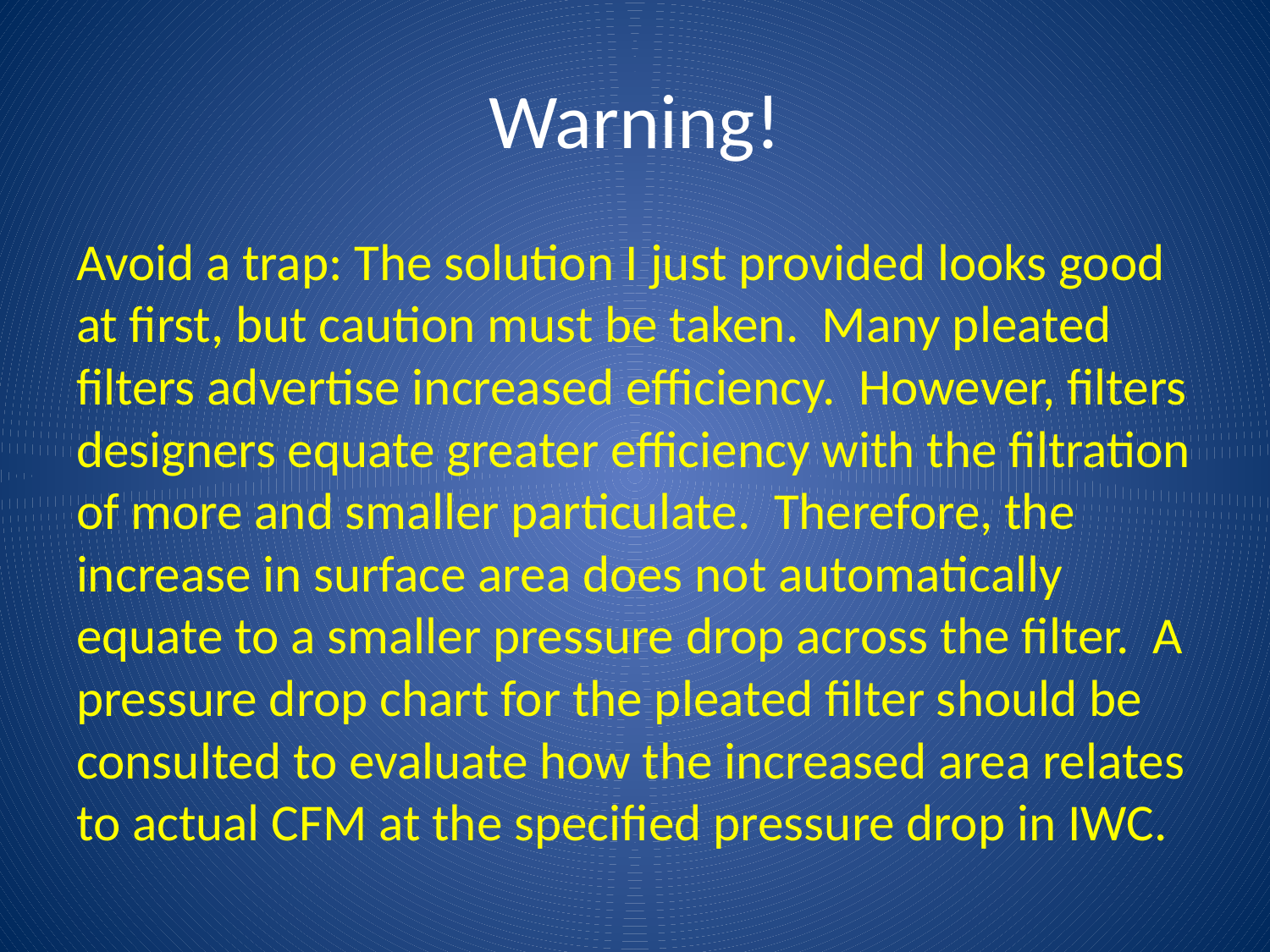

# Warning!
Avoid a trap: The solution I just provided looks good at first, but caution must be taken.  Many pleated filters advertise increased efficiency.  However, filters designers equate greater efficiency with the filtration of more and smaller particulate.  Therefore, the increase in surface area does not automatically equate to a smaller pressure drop across the filter.  A pressure drop chart for the pleated filter should be consulted to evaluate how the increased area relates to actual CFM at the specified pressure drop in IWC.